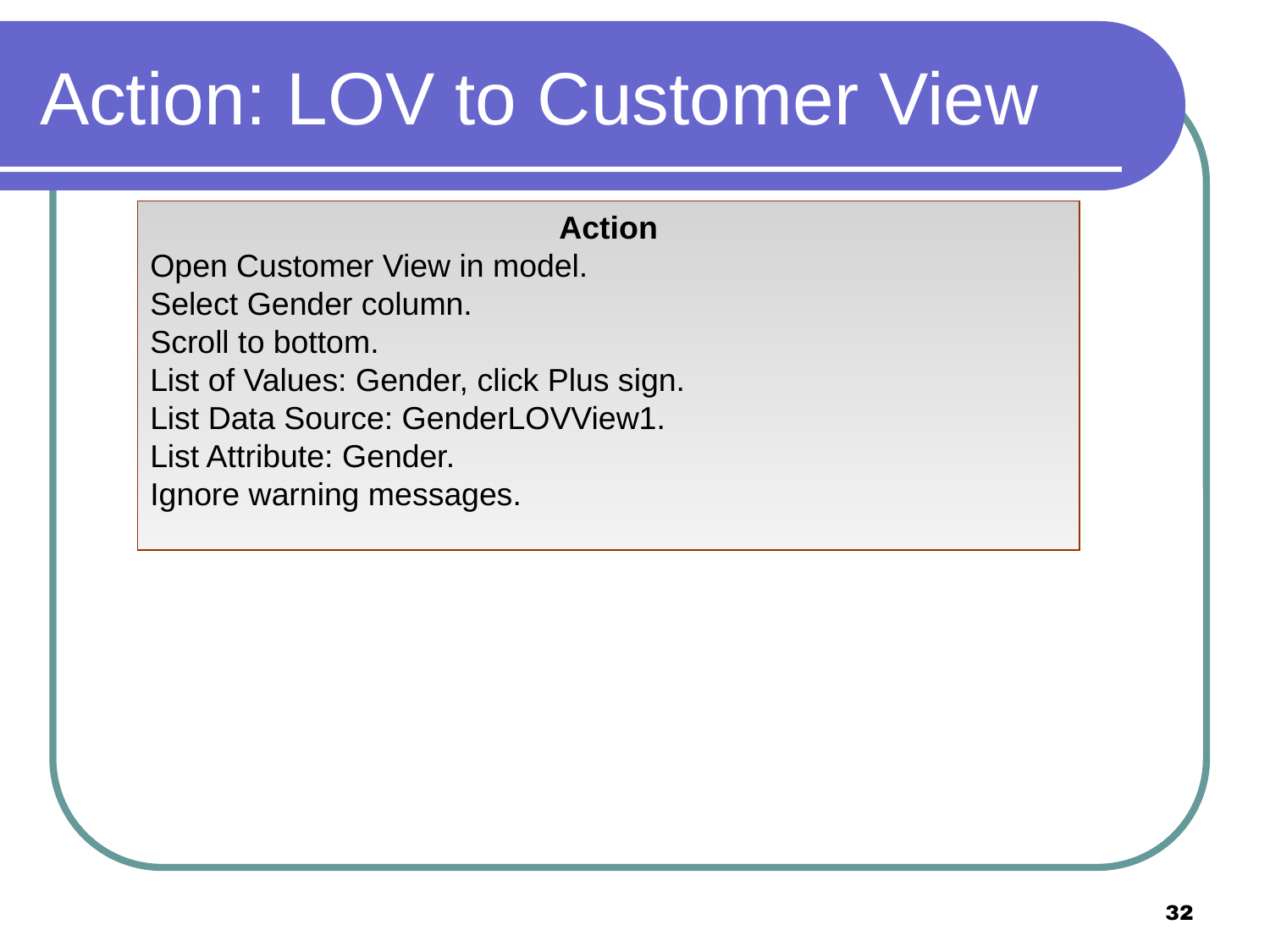

# Action: LOV to Customer View
Action
Open Customer View in model.
Select Gender column.
Scroll to bottom.
List of Values: Gender, click Plus sign.
List Data Source: GenderLOVView1.
List Attribute: Gender.
Ignore warning messages.

32